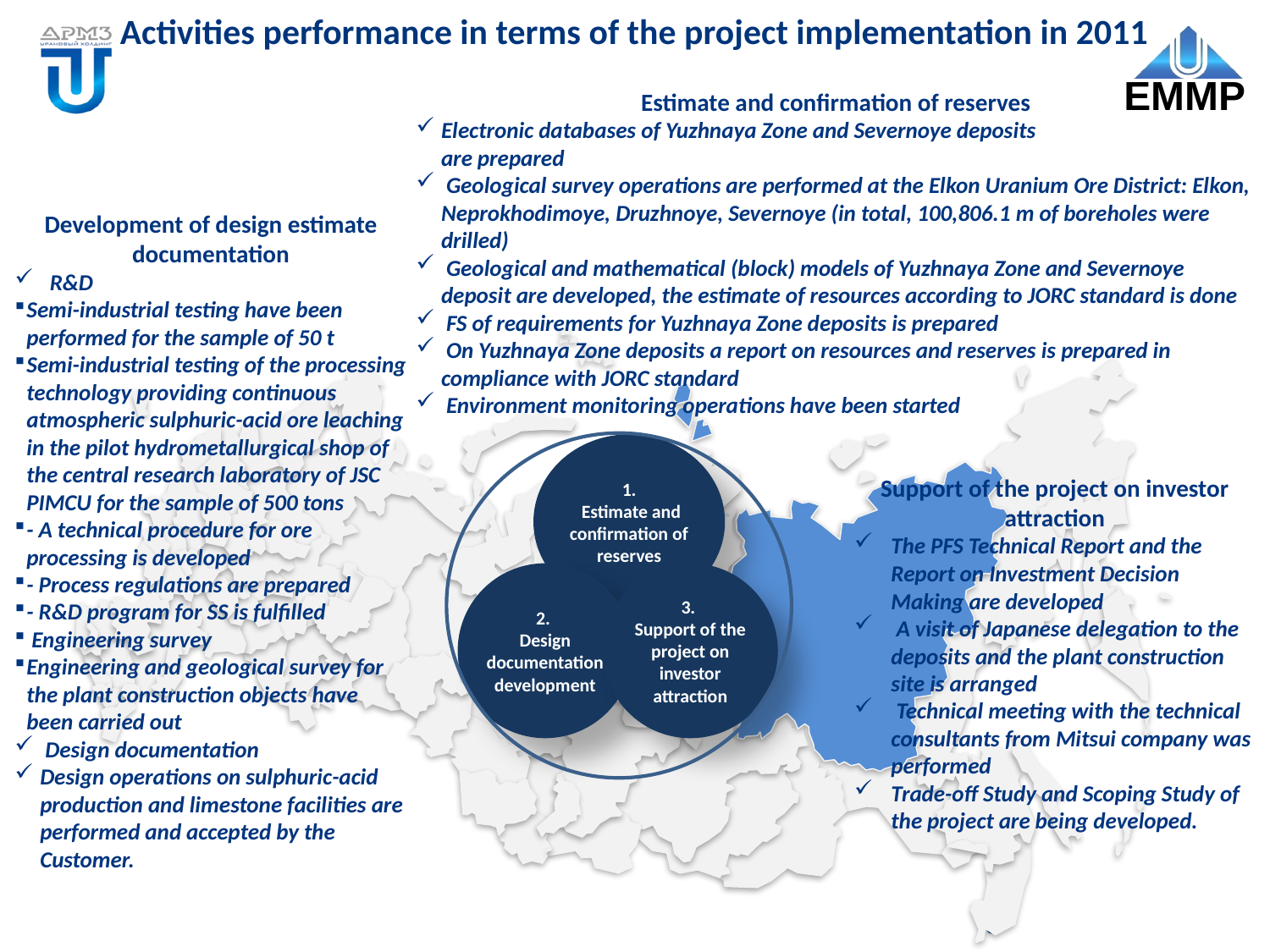

Activities performance in terms of the project implementation in 2011
Estimate and confirmation of reserves
Electronic databases of Yuzhnaya Zone and Severnoye deposits
are prepared
 Geological survey operations are performed at the Elkon Uranium Ore District: Elkon, Neprokhodimoye, Druzhnoye, Severnoye (in total, 100,806.1 m of boreholes were drilled)
 Geological and mathematical (block) models of Yuzhnaya Zone and Severnoye deposit are developed, the estimate of resources according to JORC standard is done
 FS of requirements for Yuzhnaya Zone deposits is prepared
 On Yuzhnaya Zone deposits a report on resources and reserves is prepared in compliance with JORC standard
 Environment monitoring operations have been started
Development of design estimate documentation
 R&D
Semi-industrial testing have been performed for the sample of 50 t
Semi-industrial testing of the processing technology providing continuous atmospheric sulphuric-acid ore leaching in the pilot hydrometallurgical shop of the central research laboratory of JSC PIMCU for the sample of 500 tons
- A technical procedure for ore processing is developed
- Process regulations are prepared
- R&D program for SS is fulfilled
 Engineering survey
Engineering and geological survey for the plant construction objects have been carried out
 Design documentation
Design operations on sulphuric-acid production and limestone facilities are performed and accepted by the Customer.

1.
 Estimate and confirmation of reserves

2.
Design documentation development
3.
Support of the project on investor attraction

Support of the project on investor attraction
The PFS Technical Report and the Report on Investment Decision Making are developed
 A visit of Japanese delegation to the deposits and the plant construction site is arranged
 Technical meeting with the technical consultants from Mitsui company was performed
Trade-off Study and Scoping Study of the project are being developed.
9